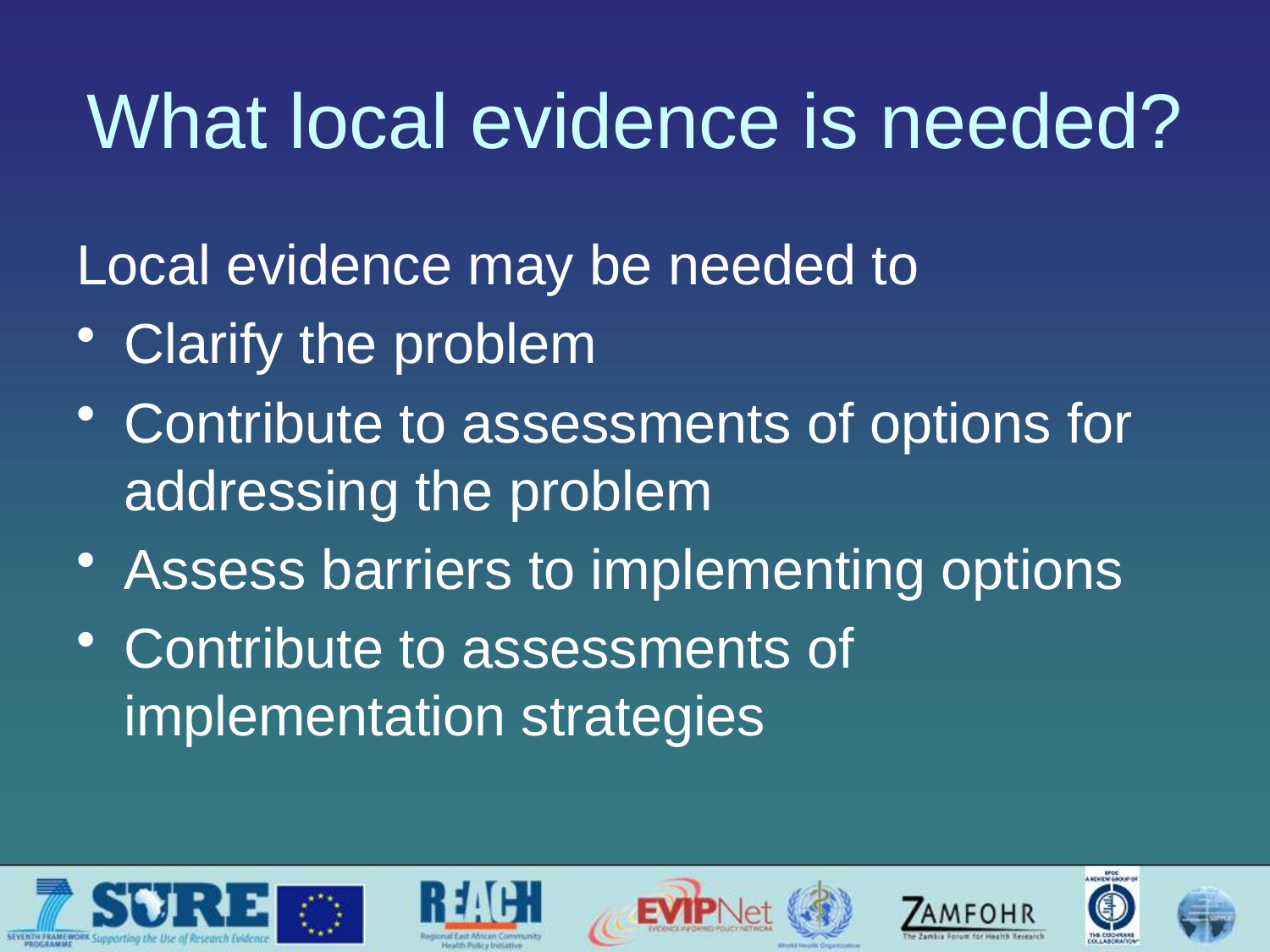

# What local evidence is needed?
Local evidence may be needed to
Clarify the problem
Contribute to assessments of options for addressing the problem
Assess barriers to implementing options
Contribute to assessments of implementation strategies